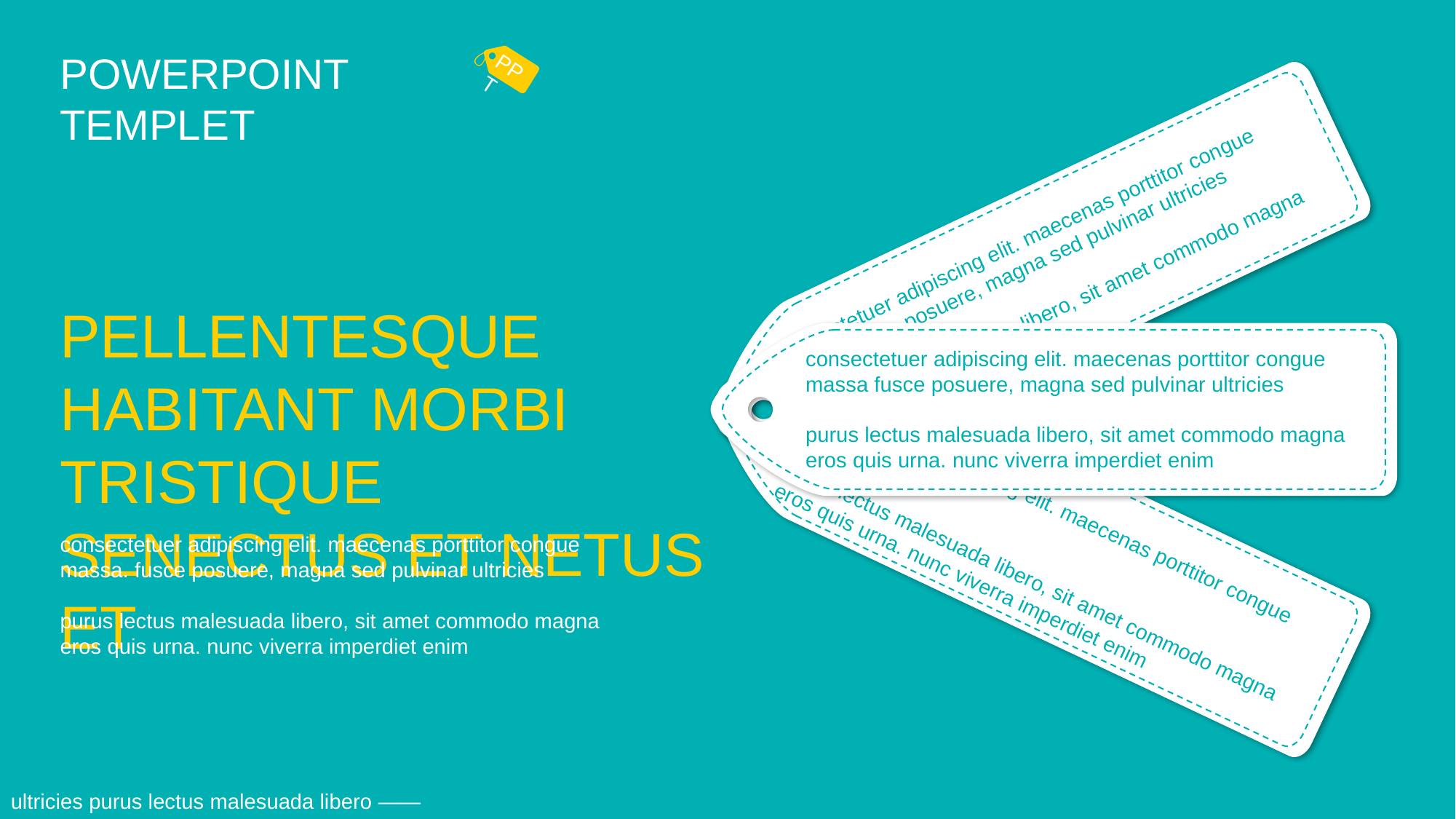

POWERPOINT TEMPLET

PPT

consectetuer adipiscing elit. maecenas porttitor congue massa fusce posuere, magna sed pulvinar ultricies

purus lectus malesuada libero, sit amet commodo magna eros
PELLENTESQUE HABITANT MORBI TRISTIQUE SENECTUS ET NETUS ET

consectetuer adipiscing elit. maecenas porttitor congue massa fusce posuere, magna sed pulvinar ultricies

purus lectus malesuada libero, sit amet commodo magna eros quis urna. nunc viverra imperdiet enim

consectetuer adipiscing elit. maecenas porttitor congue massa

purus lectus malesuada libero, sit amet commodo magna eros quis urna. nunc viverra imperdiet enim
consectetuer adipiscing elit. maecenas porttitor congue massa. fusce posuere, magna sed pulvinar ultricies

purus lectus malesuada libero, sit amet commodo magna eros quis urna. nunc viverra imperdiet enim
ultricies purus lectus malesuada libero ——